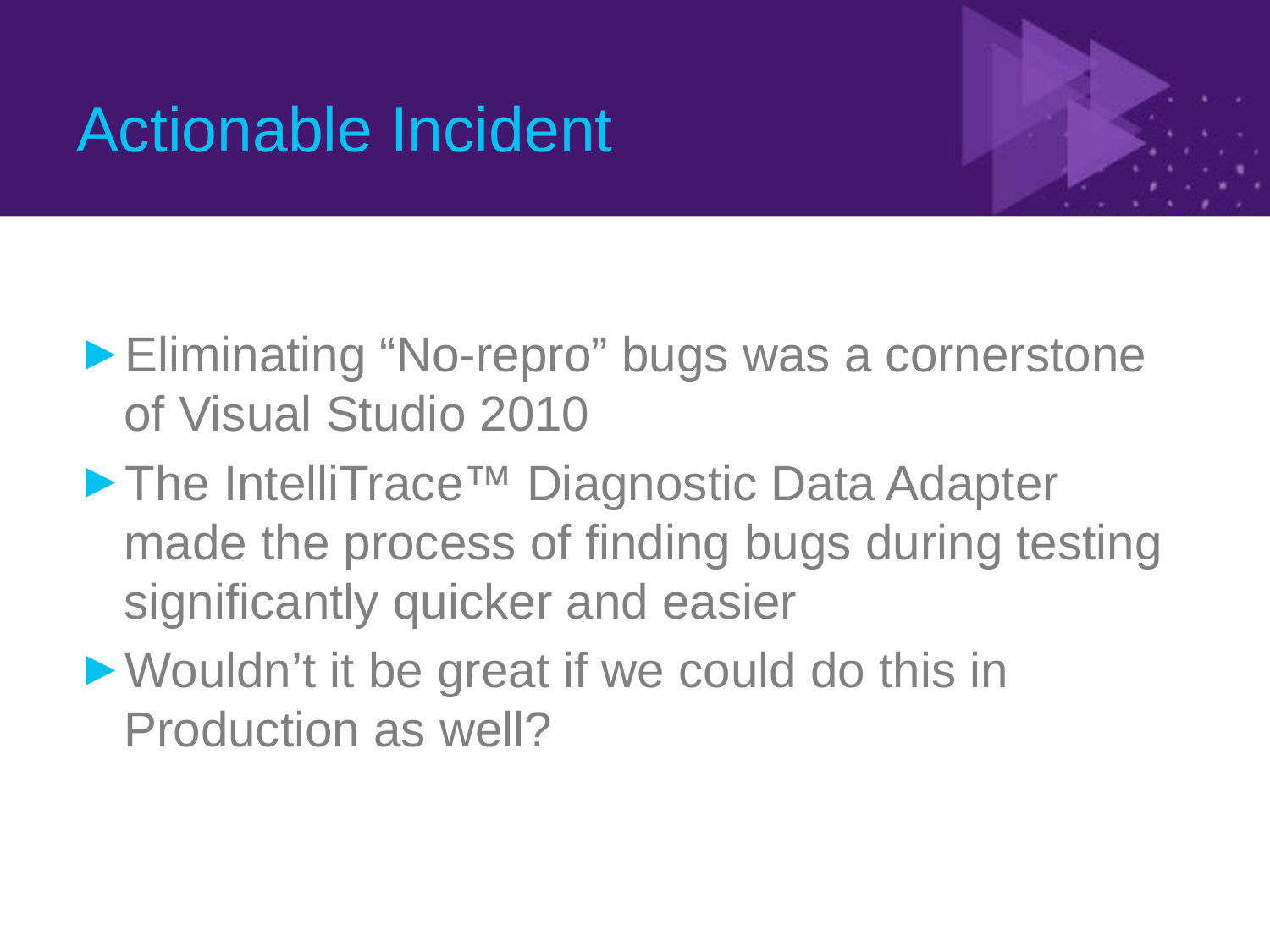

# Actionable Incident
Eliminating “No-repro” bugs was a cornerstone of Visual Studio 2010
The IntelliTrace™ Diagnostic Data Adapter made the process of finding bugs during testing significantly quicker and easier
Wouldn’t it be great if we could do this in Production as well?